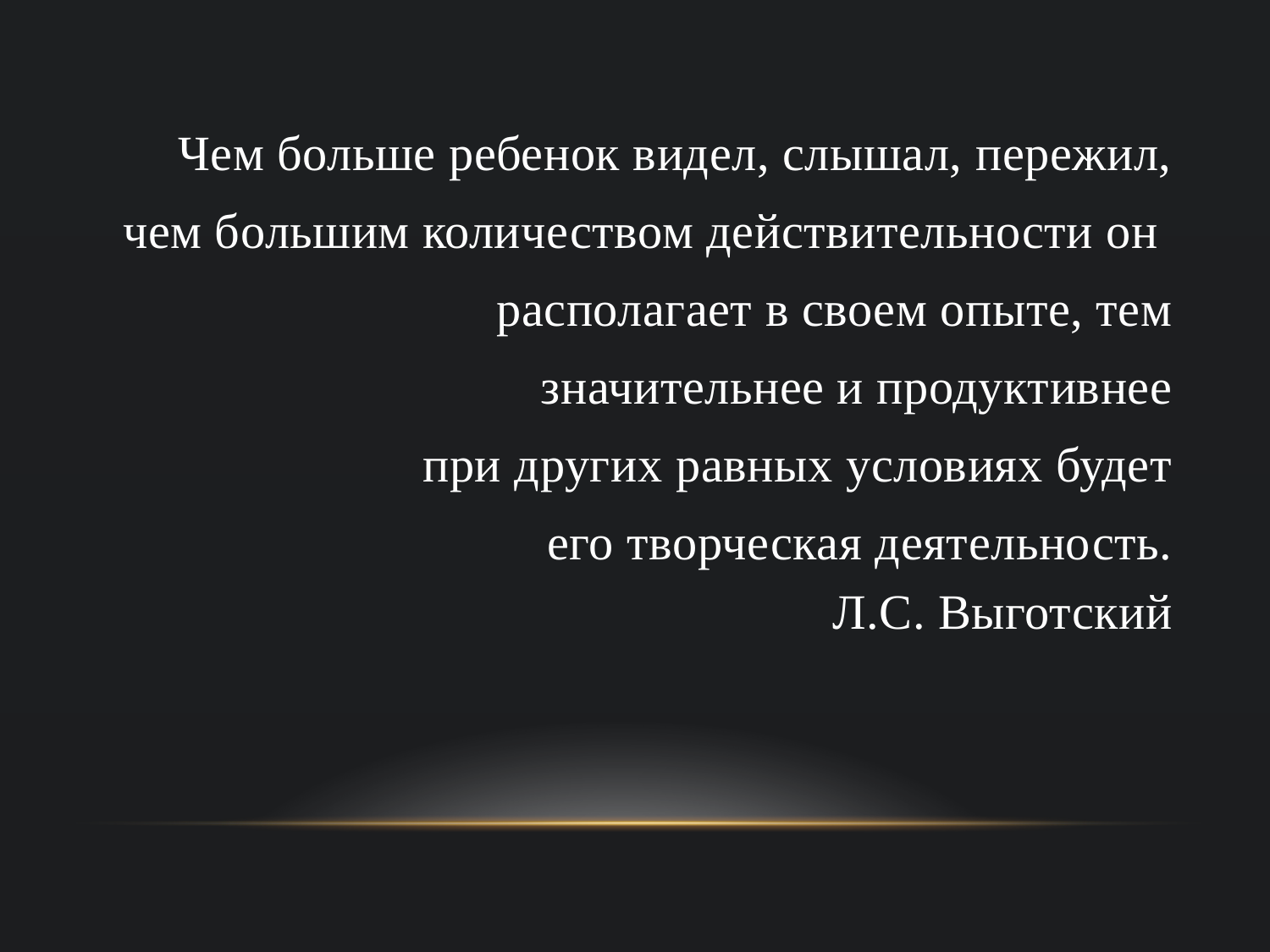

Чем больше ребенок видел, слышал, пережил,
чем большим количеством действительности он
располагает в своем опыте, тем
значительнее и продуктивнее
при других равных условиях будет
его творческая деятельность.
Л.С. Выготский